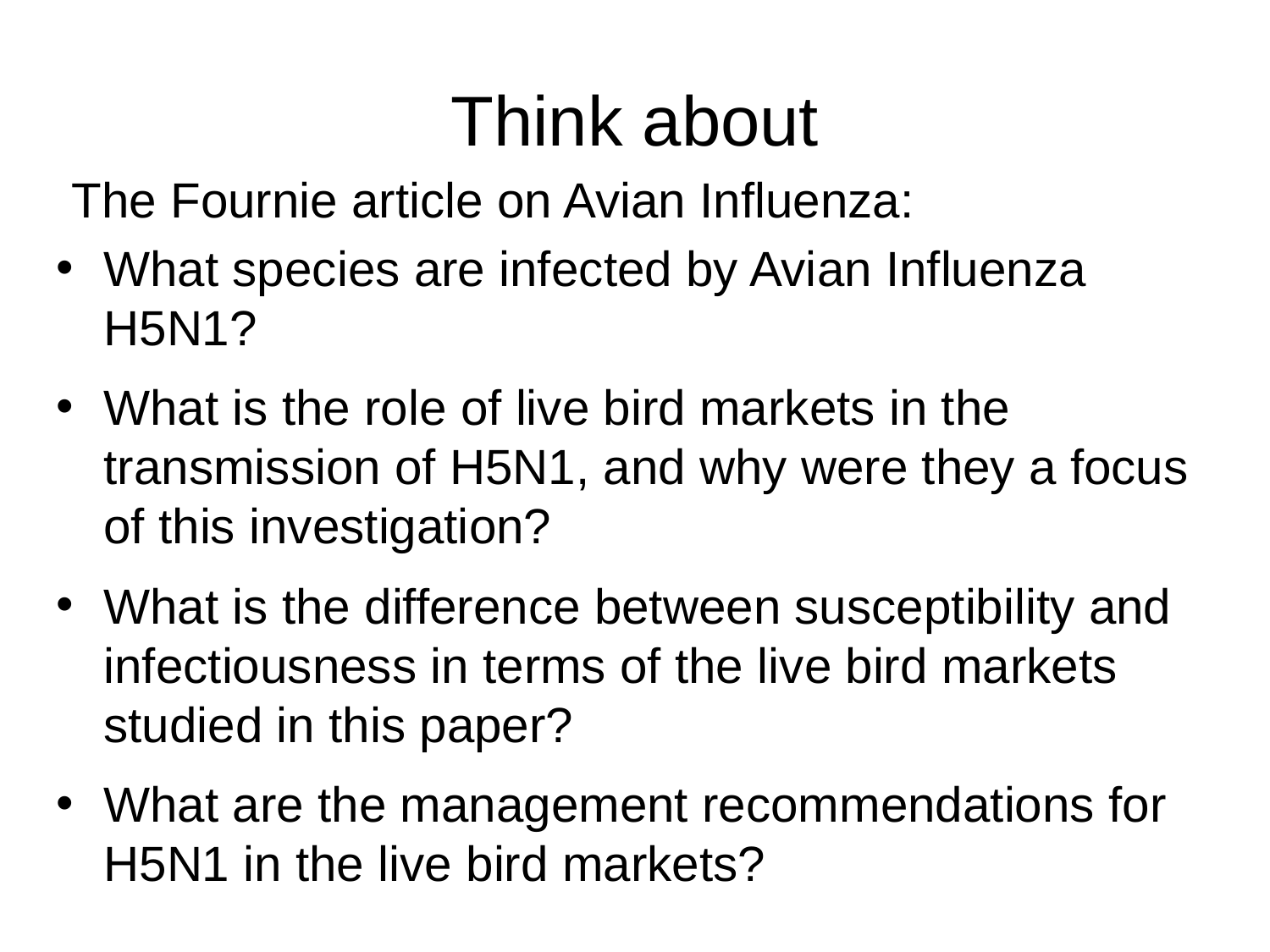

# Think about
The Fournie article on Avian Influenza:
What species are infected by Avian Influenza H5N1?
What is the role of live bird markets in the transmission of H5N1, and why were they a focus of this investigation?
What is the difference between susceptibility and infectiousness in terms of the live bird markets studied in this paper?
What are the management recommendations for H5N1 in the live bird markets?